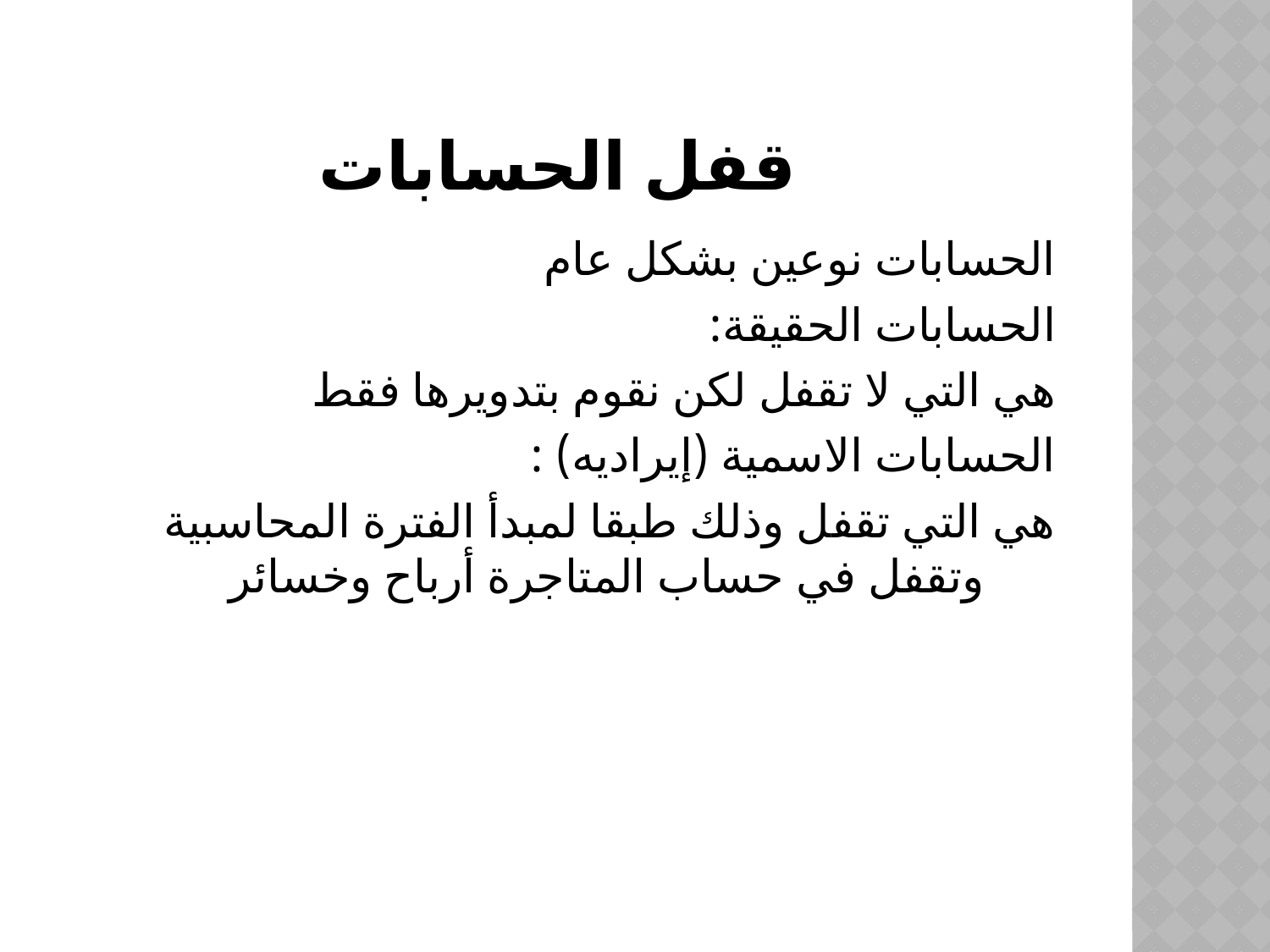

# قفل الحسابات
الحسابات نوعين بشكل عام
الحسابات الحقيقة:
هي التي لا تقفل لكن نقوم بتدويرها فقط
الحسابات الاسمية (إيراديه) :
هي التي تقفل وذلك طبقا لمبدأ الفترة المحاسبية وتقفل في حساب المتاجرة أرباح وخسائر